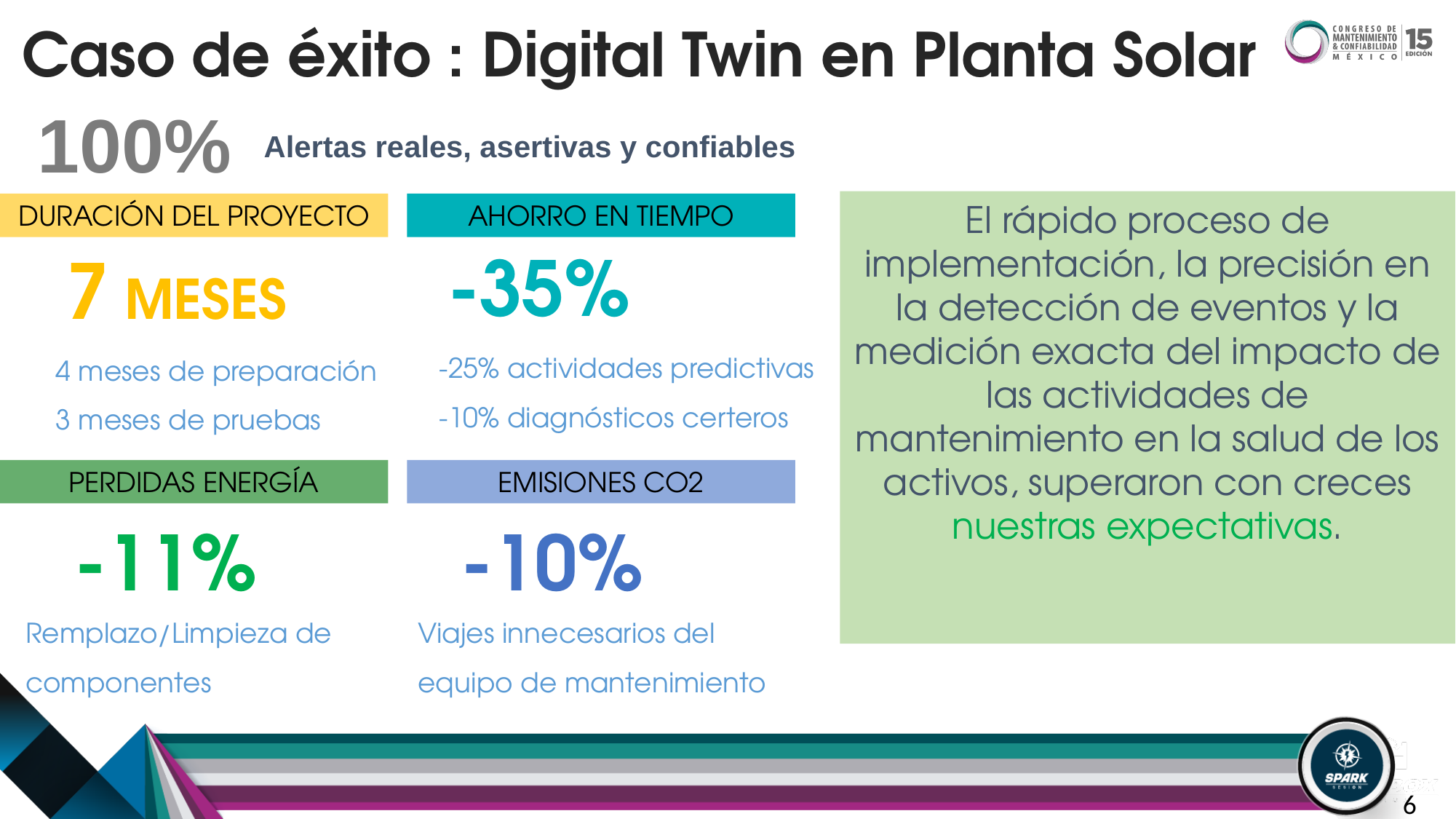

Caso de éxito : Digital Twin en Planta Solar
100%
Alertas reales, asertivas y confiables
El rápido proceso de implementación, la precisión en la detección de eventos y la medición exacta del impacto de las actividades de mantenimiento en la salud de los activos, superaron con creces nuestras expectativas.

DURACIÓN DEL PROYECTO
AHORRO EN TIEMPO
-35%
7 MESES
-25% actividades predictivas
-10% diagnósticos certeros
4 meses de preparación
3 meses de pruebas
PERDIDAS ENERGÍA
EMISIONES CO2
-11%
-10%
Remplazo/Limpieza de componentes
Viajes innecesarios del equipo de mantenimiento
6